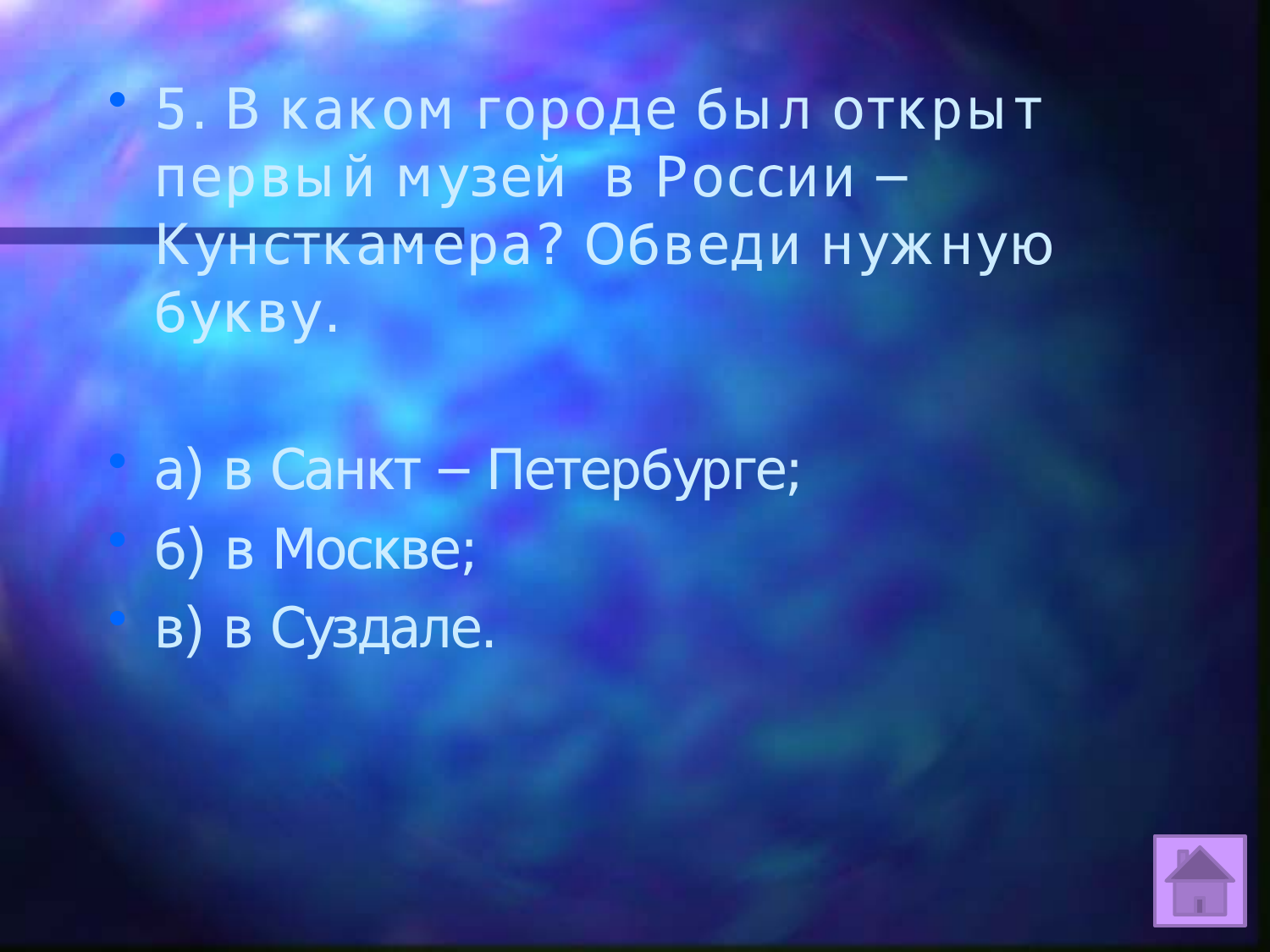

#
5. В каком городе был открыт первый музей  в России – Кунсткамера? Обведи нужную букву.

а) в Санкт – Петербурге;
б) в Москве;
в) в Суздале.